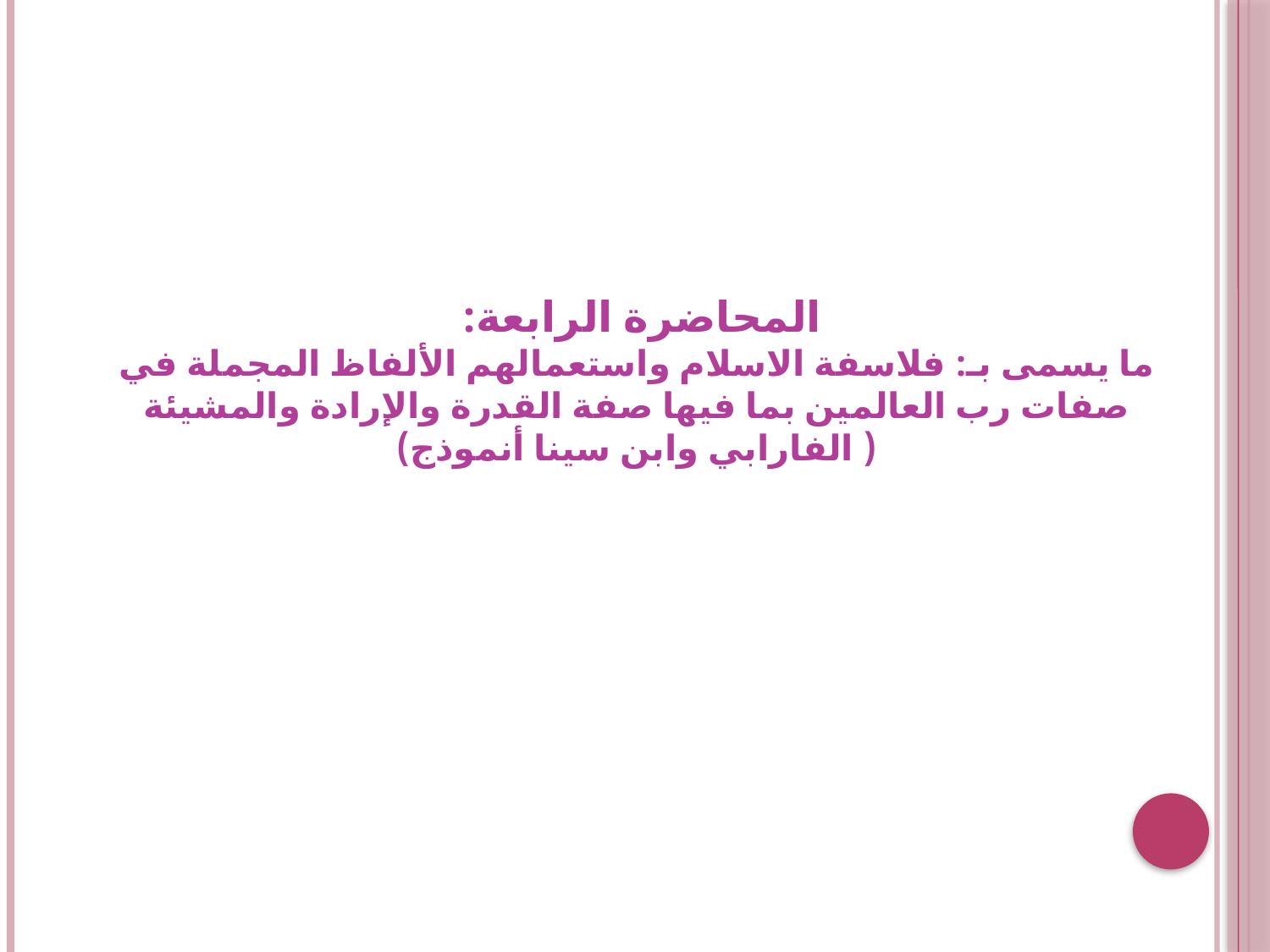

# المحاضرة الرابعة: ما يسمى بـ: فلاسفة الاسلام واستعمالهم الألفاظ المجملة في صفات رب العالمين بما فيها صفة القدرة والإرادة والمشيئة ( الفارابي وابن سينا أنموذج)